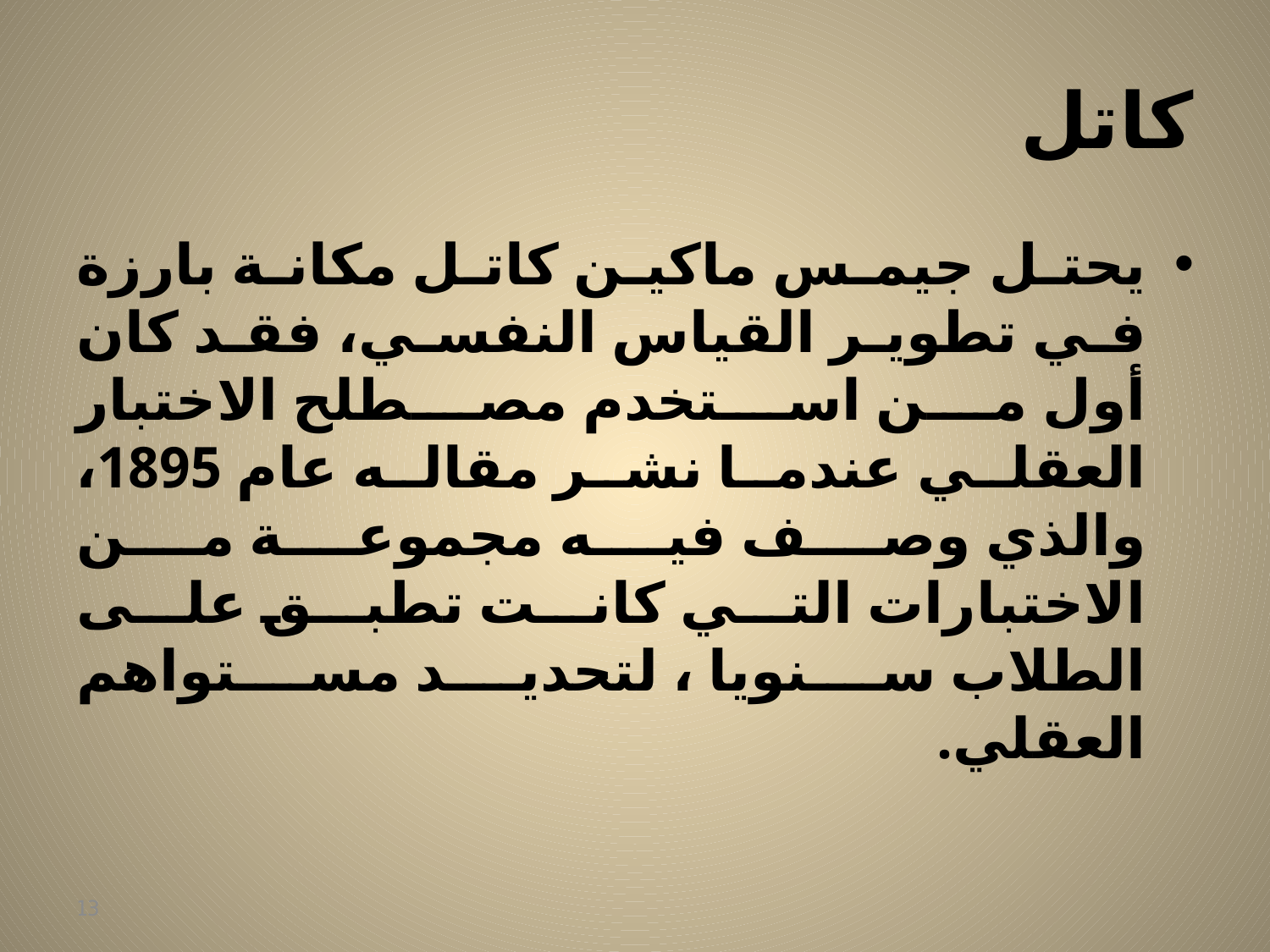

# كاتل
يحتل جيمس ماكين كاتل مكانة بارزة في تطوير القياس النفسي، فقد كان أول من استخدم مصطلح الاختبار العقلي عندما نشر مقاله عام 1895، والذي وصف فيه مجموعة من الاختبارات التي كانت تطبق على الطلاب سنويا ، لتحديد مستواهم العقلي.
13